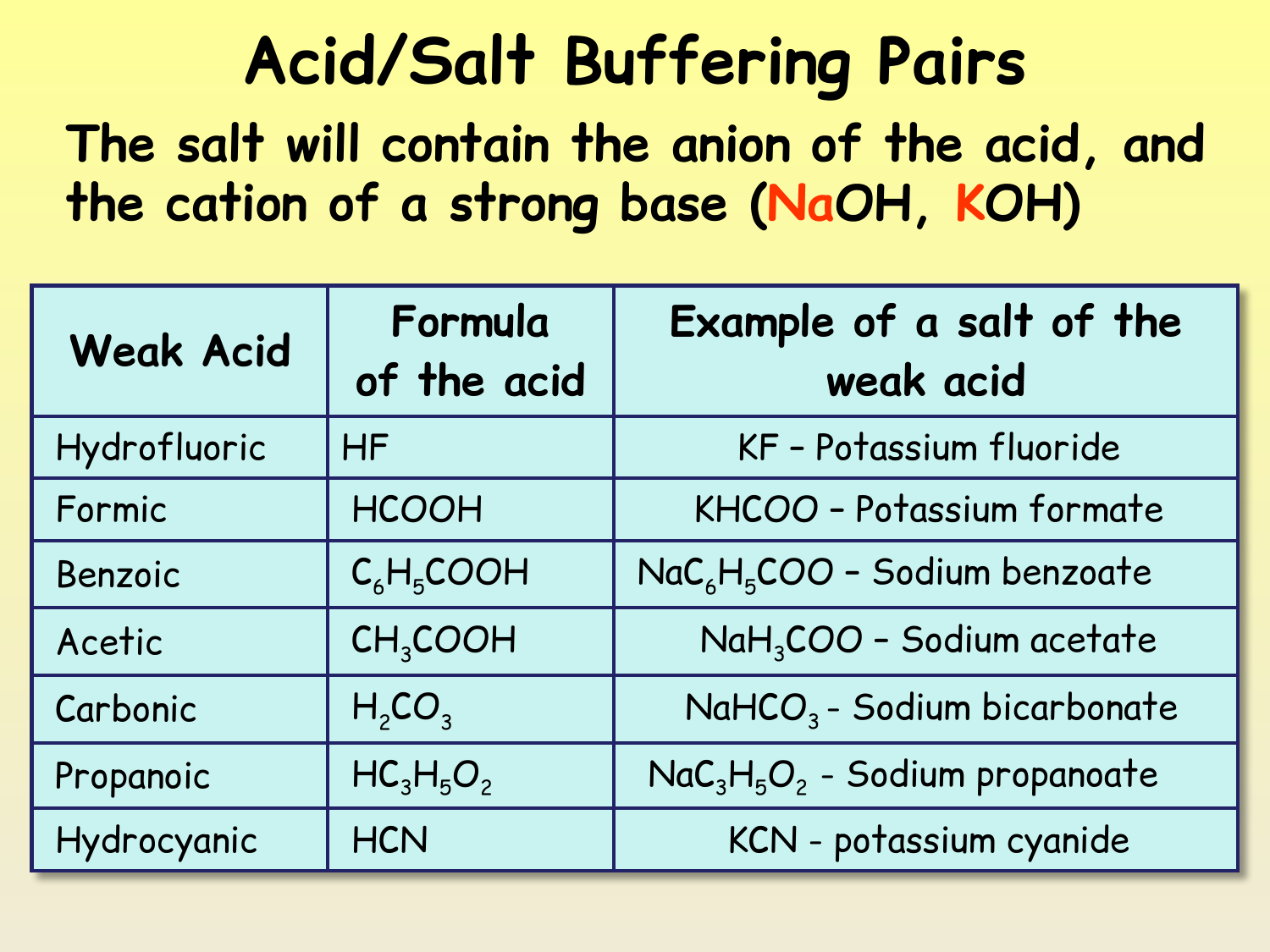

# Acid/Salt Buffering Pairs
The salt will contain the anion of the acid, and the cation of a strong base (NaOH, KOH)
| Weak Acid | Formula of the acid | Example of a salt of the weak acid |
| --- | --- | --- |
| Hydrofluoric | HF | KF – Potassium fluoride |
| Formic | HCOOH | KHCOO – Potassium formate |
| Benzoic | C6H5COOH | NaC6H5COO – Sodium benzoate |
| Acetic | CH3COOH | NaH3COO – Sodium acetate |
| Carbonic | H2CO3 | NaHCO3 - Sodium bicarbonate |
| Propanoic | HC3H5O2 | NaC3H5O2  - Sodium propanoate |
| Hydrocyanic | HCN | KCN - potassium cyanide |